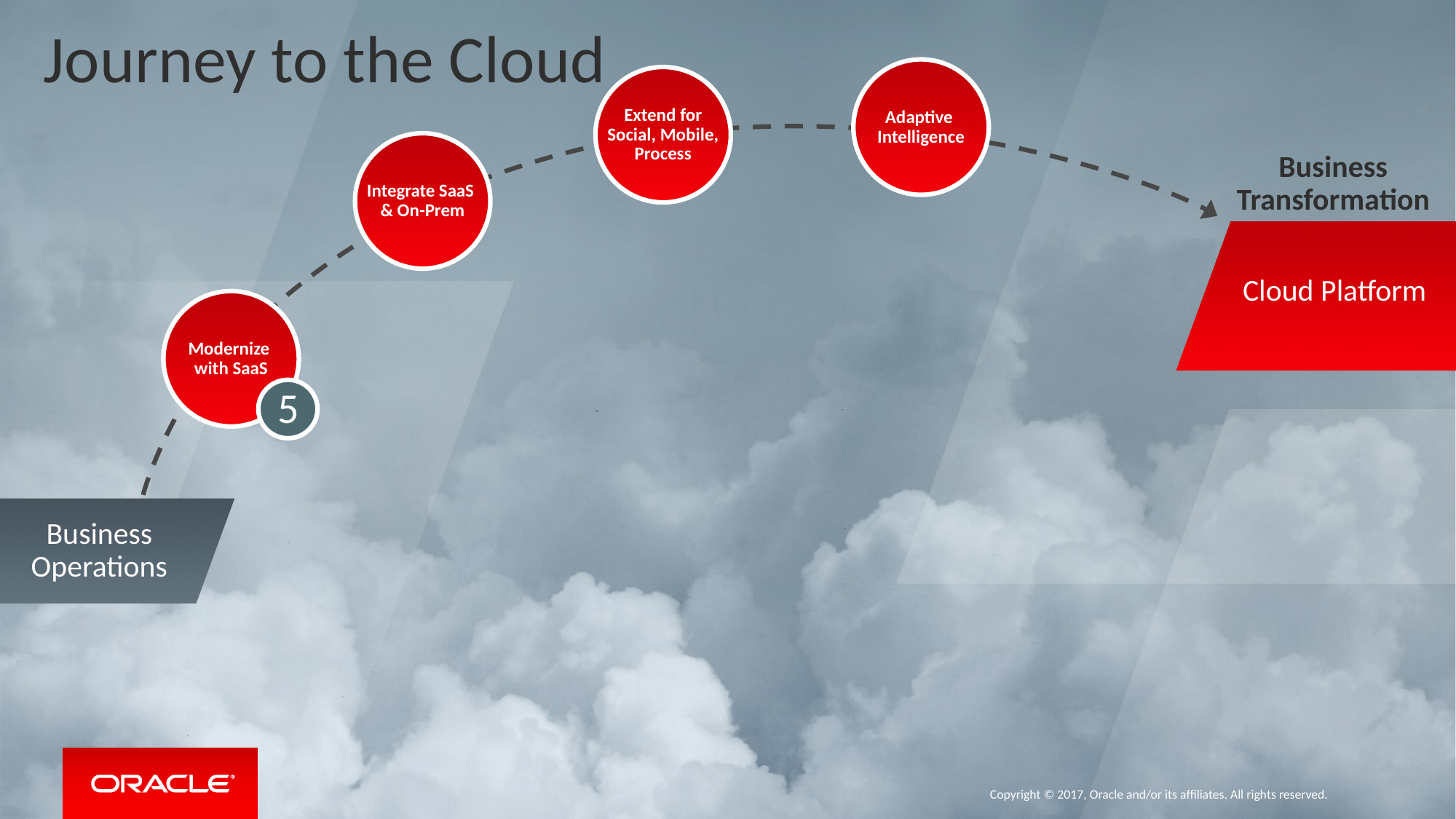

Journey to the Cloud
Adaptive
Intelligence
Extend for
Social, Mobile,
Process

Integrate SaaS
& On-Prem

Modernize
with SaaS

5
Business Transformation

Cloud Platform

Business Operations
Copyright © 2017, Oracle and/or its affiliates. All rights reserved.